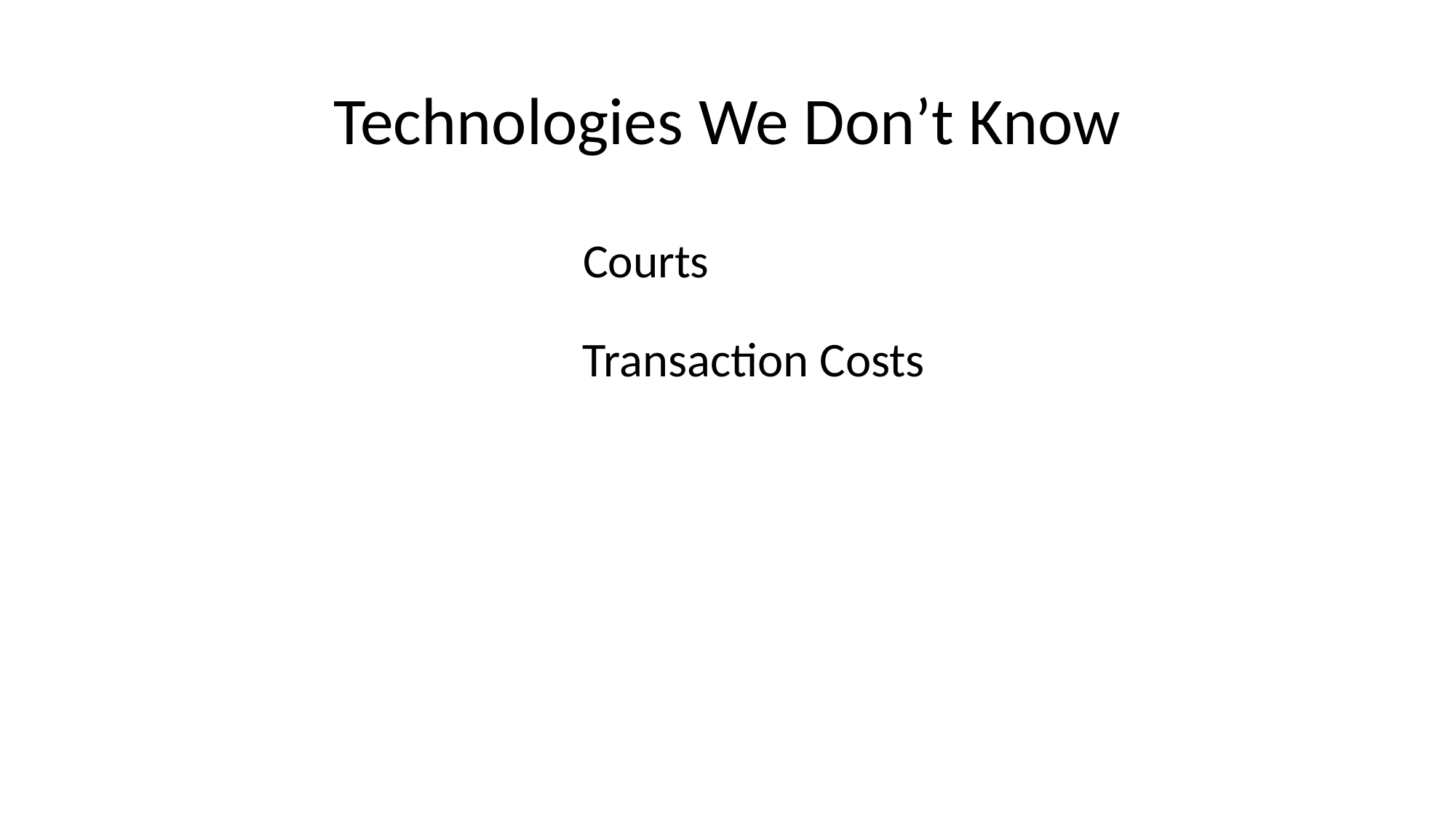

# Technologies We Don’t Know
Courts
Transaction Costs